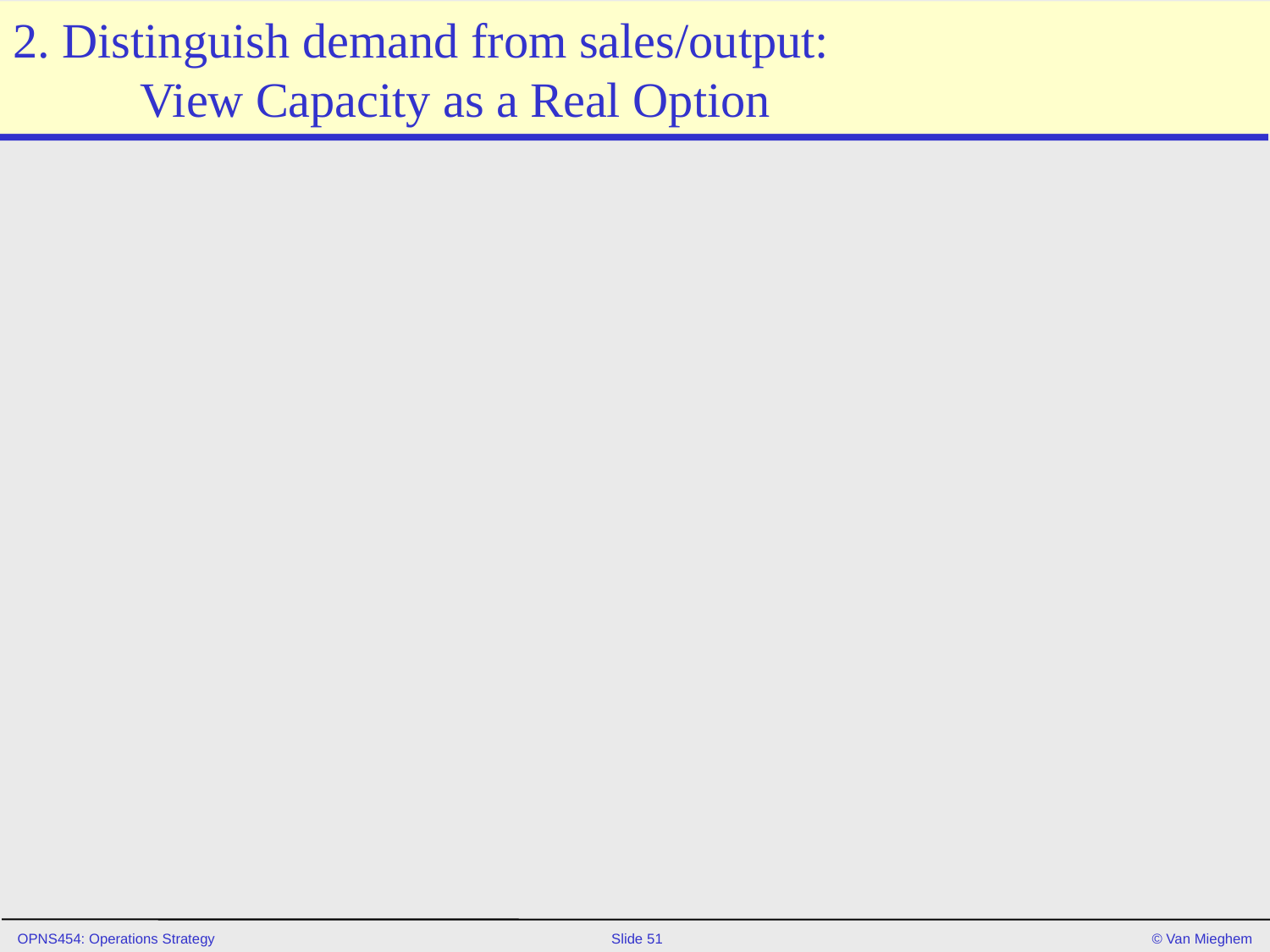

# 2. Distinguish demand from sales/output: View Capacity as a Real Option